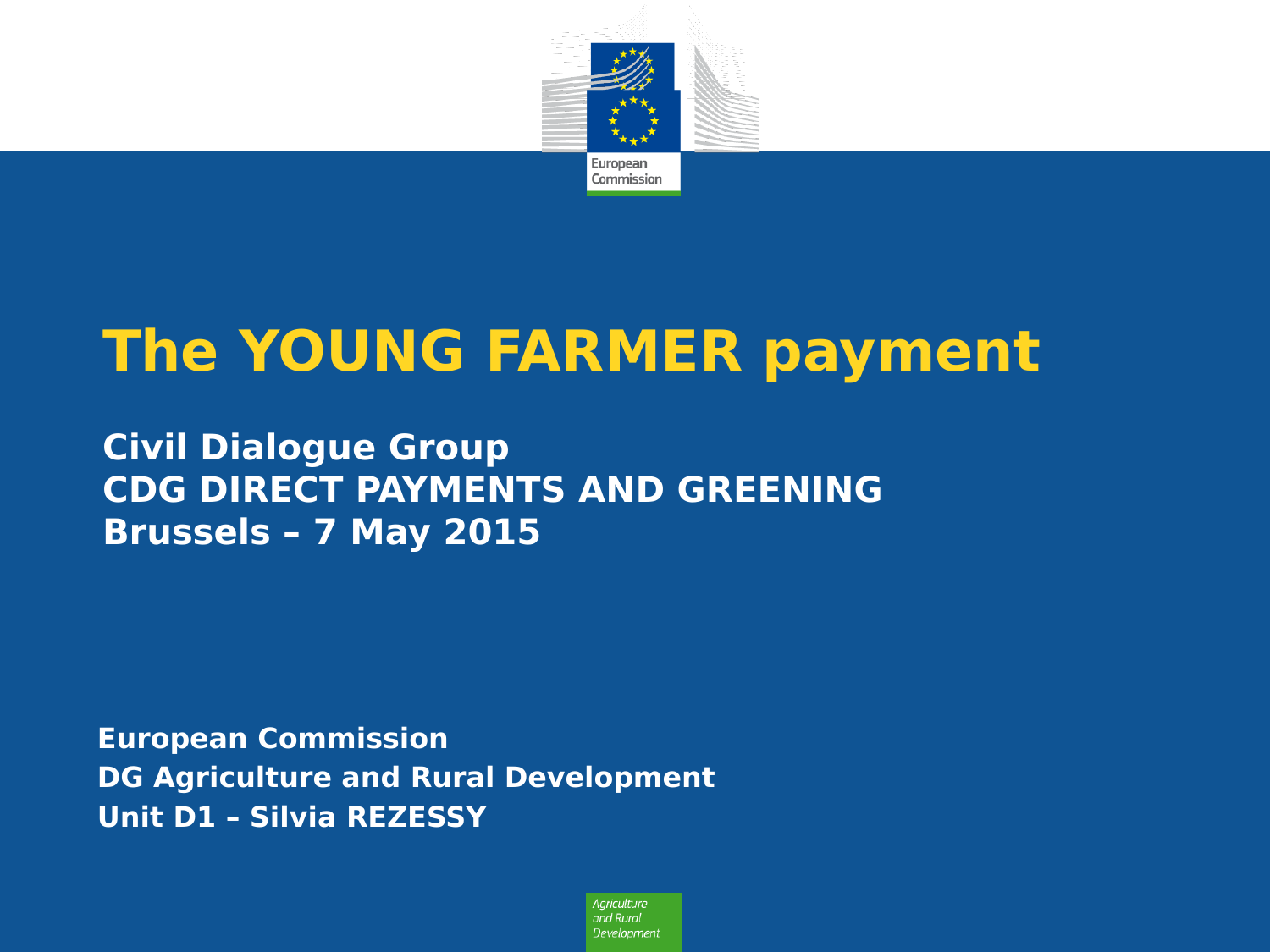

The YOUNG FARMER payment

	Civil Dialogue Group
CDG DIRECT PAYMENTS AND GREENING
	Brussels – 7 May 2015

European Commission
DG Agriculture and Rural Development
Unit D1 – Silvia REZESSY